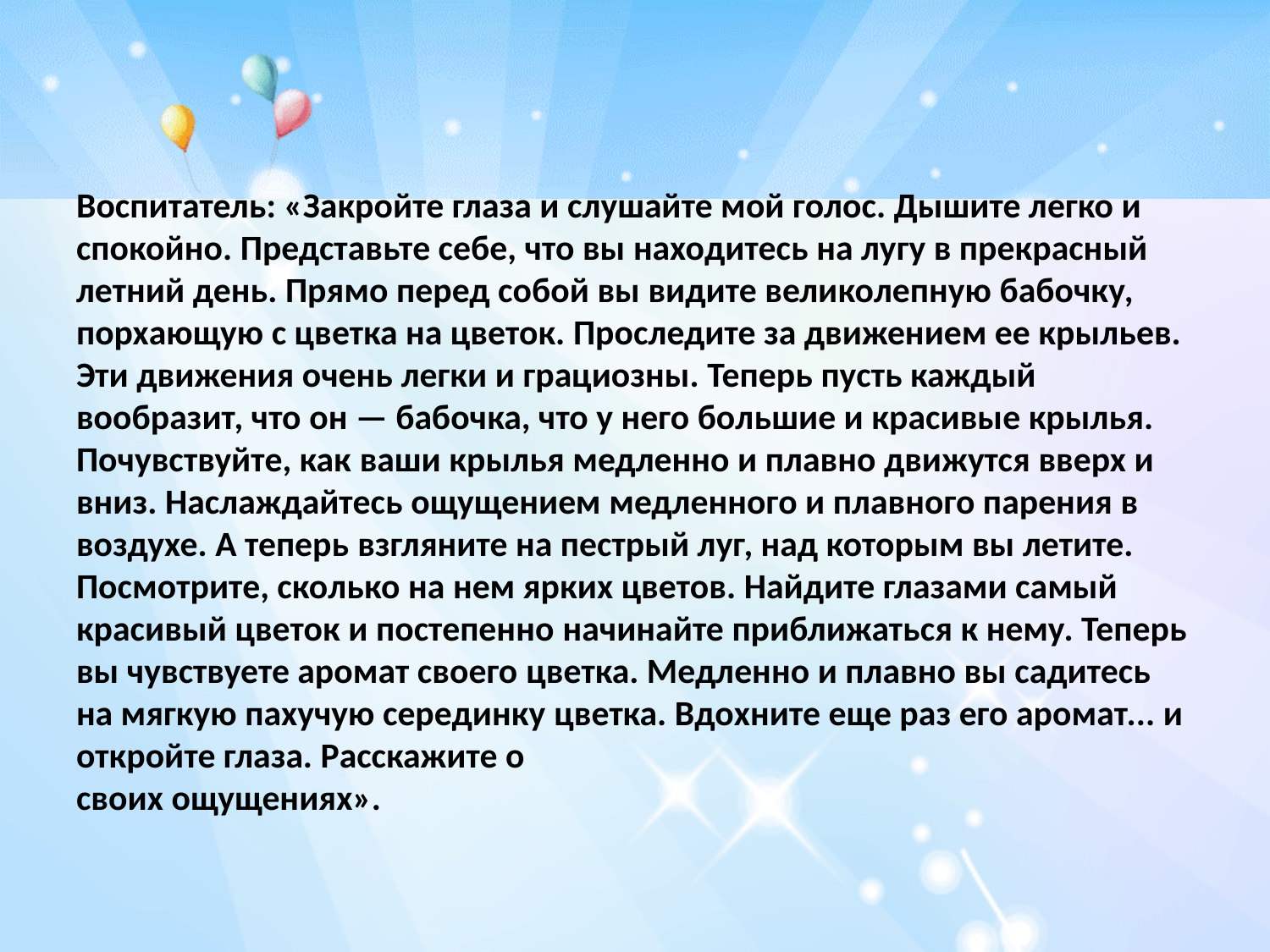

Воспитатель: «Закройте глаза и слушайте мой голос. Дышите легко и
спокойно. Представьте себе, что вы находитесь на лугу в прекрасный
летний день. Прямо перед собой вы видите великолепную бабочку,
порхающую с цветка на цветок. Проследите за движением ее крыльев. Эти движения очень легки и грациозны. Теперь пусть каждый вообразит, что он — бабочка, что у него большие и красивые крылья. Почувствуйте, как ваши крылья медленно и плавно движутся вверх и вниз. Наслаждайтесь ощущением медленного и плавного парения в воздухе. А теперь взгляните на пестрый луг, над которым вы летите. Посмотрите, сколько на нем ярких цветов. Найдите глазами самый красивый цветок и постепенно начинайте приближаться к нему. Теперь вы чувствуете аромат своего цветка. Медленно и плавно вы садитесь на мягкую пахучую серединку цветка. Вдохните еще раз его аромат... и откройте глаза. Расскажите о
своих ощущениях».